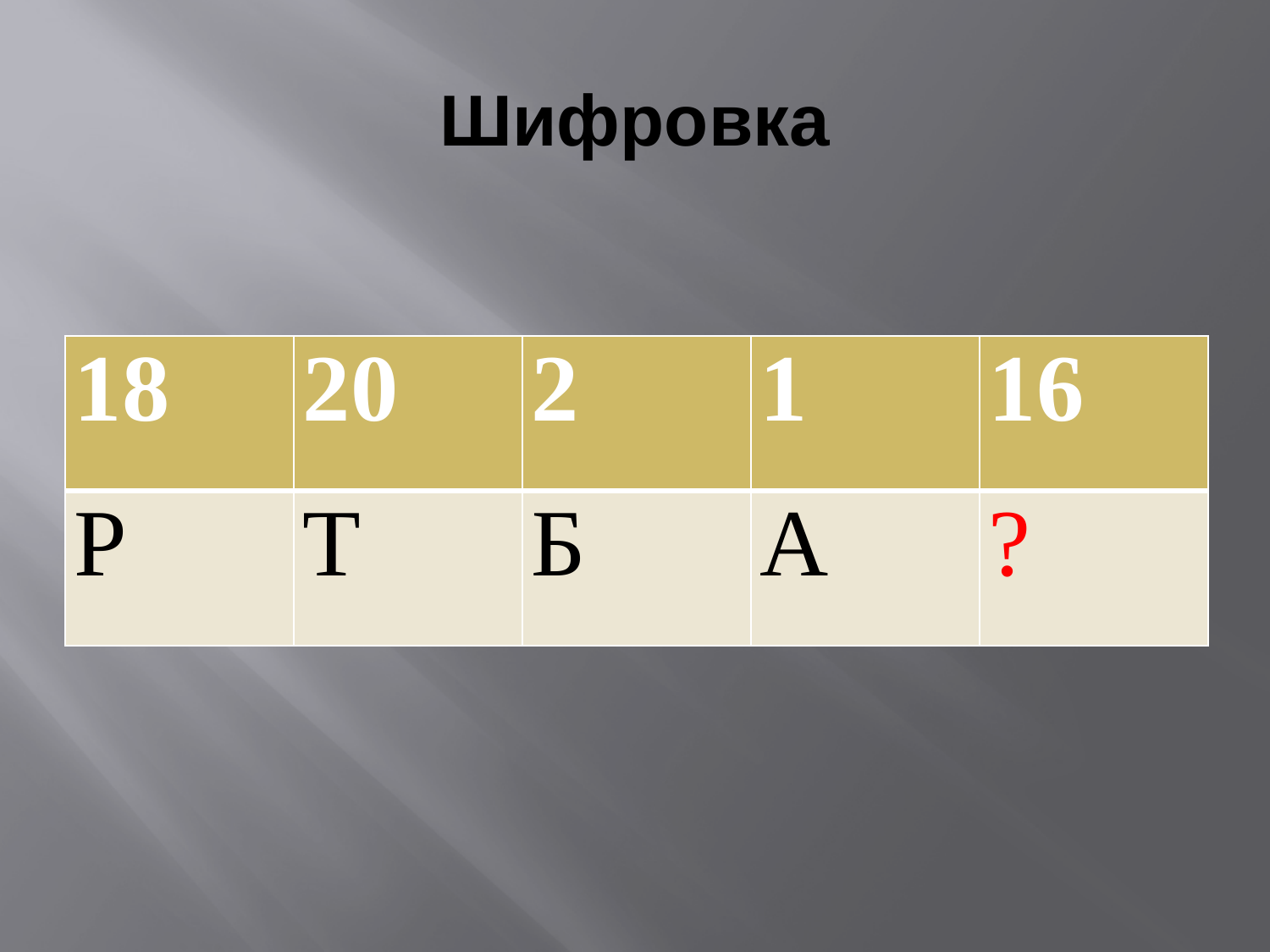

# Шифровка
| 18 | 20 | 2 | 1 | 16 |
| --- | --- | --- | --- | --- |
| Р | Т | Б | А | ? |